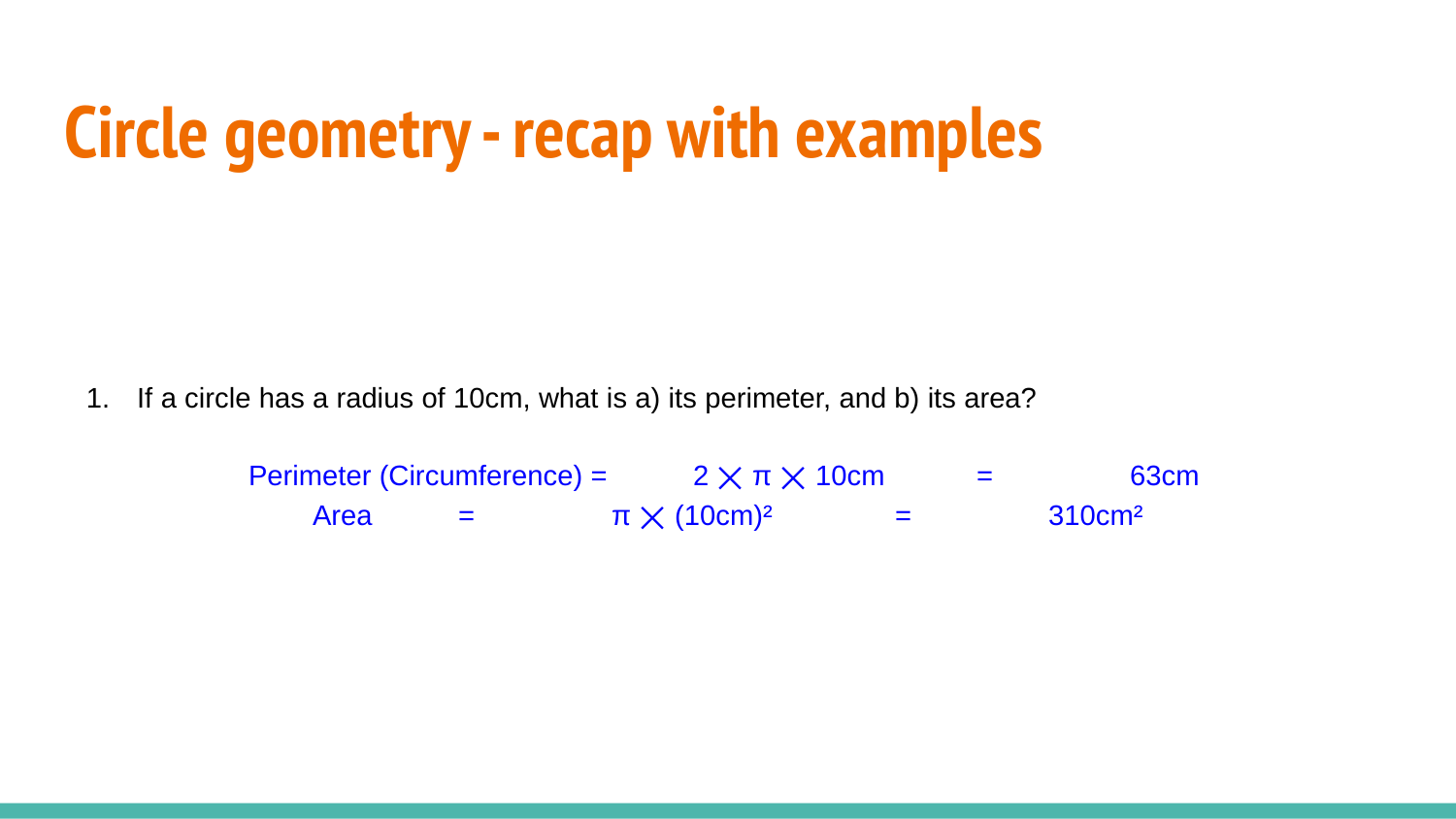

# Circle geometry - recap with examples

If a circle has a radius of 10cm, what is a) its perimeter, and b) its area?

Perimeter (Circumference) =	 2 ⨉ π ⨉ 10cm 	=	 63cm
Area 	=	 π ⨉ (10cm)²	=	 310cm²